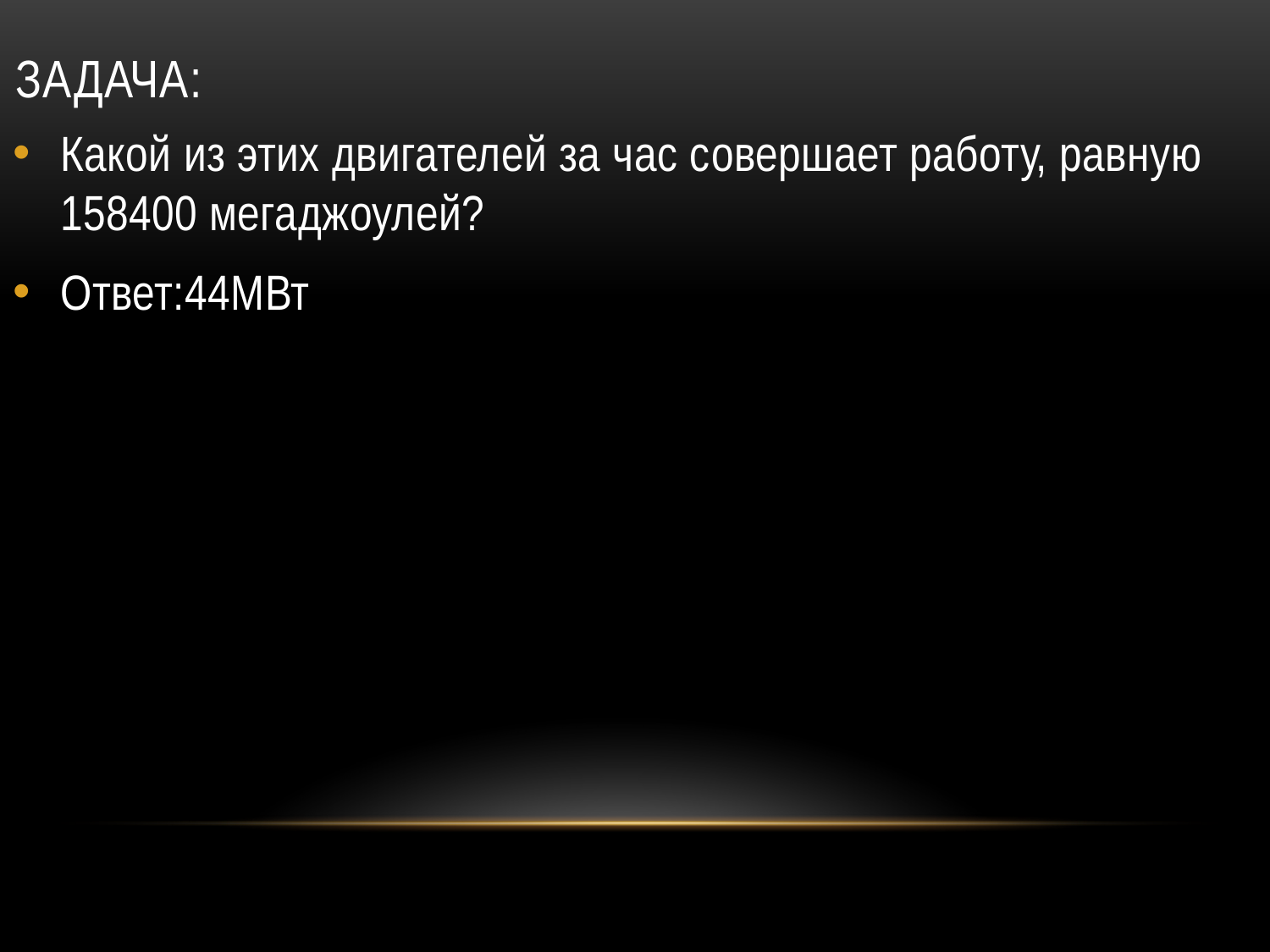

# Задача:
Какой из этих двигателей за час совершает работу, равную 158400 мегаджоулей?
Ответ:44МВт